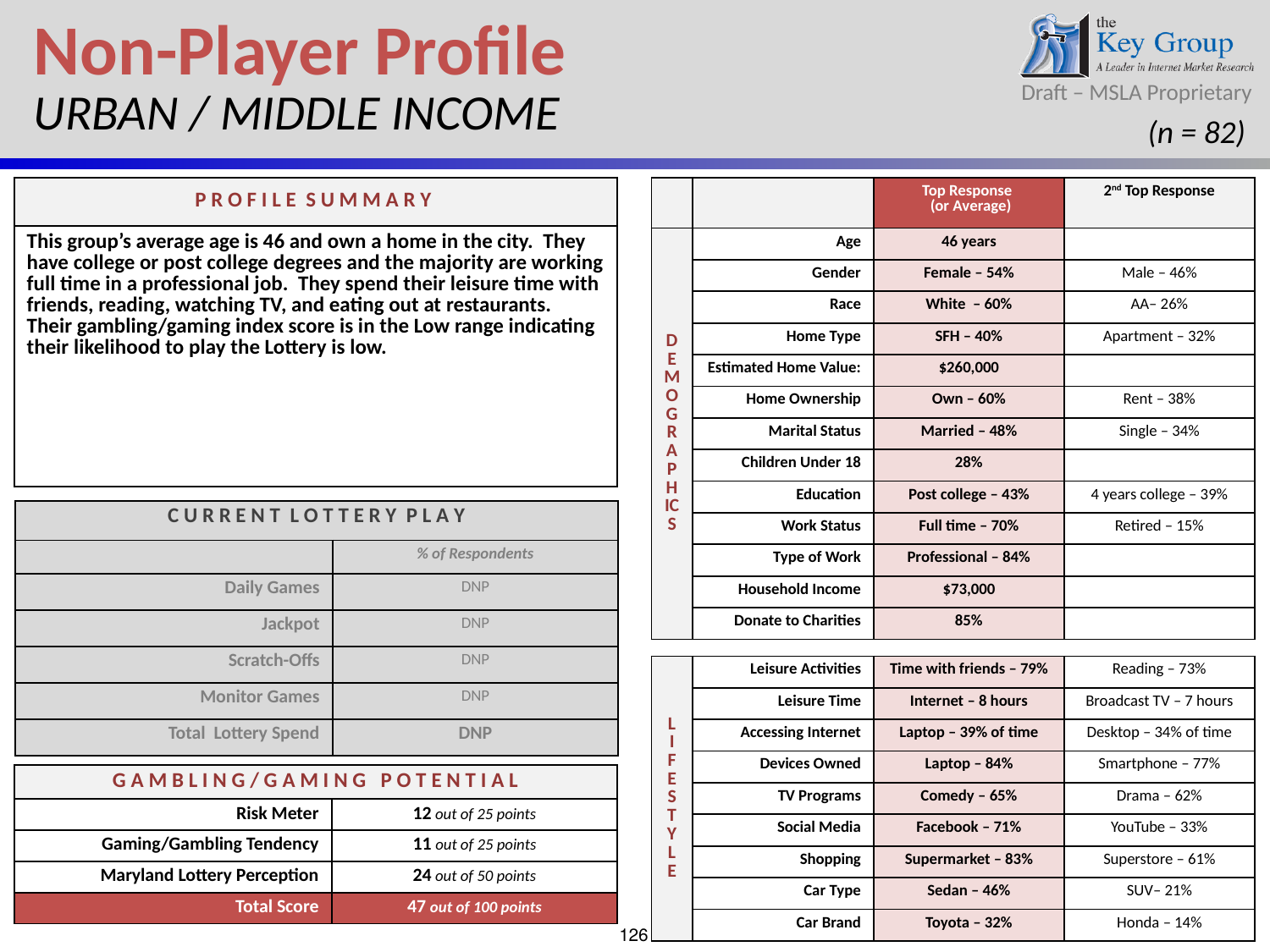

Non-Player Profile
URBAN / MIDDLE INCOME
(n = 82)
| P R O F I L E S U M M A R Y |
| --- |
| This group’s average age is 46 and own a home in the city. They have college or post college degrees and the majority are working full time in a professional job. They spend their leisure time with friends, reading, watching TV, and eating out at restaurants. Their gambling/gaming index score is in the Low range indicating their likelihood to play the Lottery is low. |
|  |  | Top Response (or Average) | 2nd Top Response |
| --- | --- | --- | --- |
| DEMOGRAPHICS | Age | 46 years |  |
|  | Gender | Female – 54% | Male – 46% |
|  | Race | White – 60% | AA– 26% |
|  | Home Type | SFH – 40% | Apartment – 32% |
|  | Estimated Home Value: | $260,000 |  |
|  | Home Ownership | Own – 60% | Rent – 38% |
|  | Marital Status | Married – 48% | Single – 34% |
|  | Children Under 18 | 28% |  |
|  | Education | Post college – 43% | 4 years college – 39% |
|  | Work Status | Full time – 70% | Retired – 15% |
|  | Type of Work | Professional – 84% |  |
|  | Household Income | $73,000 |  |
|  | Donate to Charities | 85% |  |
|  |  |  |  |
| L I F E S TY L E | Leisure Activities | Time with friends – 79% | Reading – 73% |
|  | Leisure Time | Internet – 8 hours | Broadcast TV – 7 hours |
|  | Accessing Internet | Laptop – 39% of time | Desktop – 34% of time |
|  | Devices Owned | Laptop – 84% | Smartphone – 77% |
|  | TV Programs | Comedy – 65% | Drama – 62% |
|  | Social Media | Facebook – 71% | YouTube – 33% |
|  | Shopping | Supermarket – 83% | Superstore – 61% |
|  | Car Type | Sedan – 46% | SUV– 21% |
|  | Car Brand | Toyota – 32% | Honda – 14% |
| C U R R E N T L O T T E R Y P L A Y |  |
| --- | --- |
|  | % of Respondents |
| Daily Games | DNP |
| Jackpot | DNP |
| Scratch-Offs | DNP |
| Monitor Games | DNP |
| Total Lottery Spend | DNP |
| G A M B L I N G / G A M I N G P O T E N T I A L |  |
| --- | --- |
| Risk Meter | 12 out of 25 points |
| Gaming/Gambling Tendency | 11 out of 25 points |
| Maryland Lottery Perception | 24 out of 50 points |
| Total Score | 47 out of 100 points |